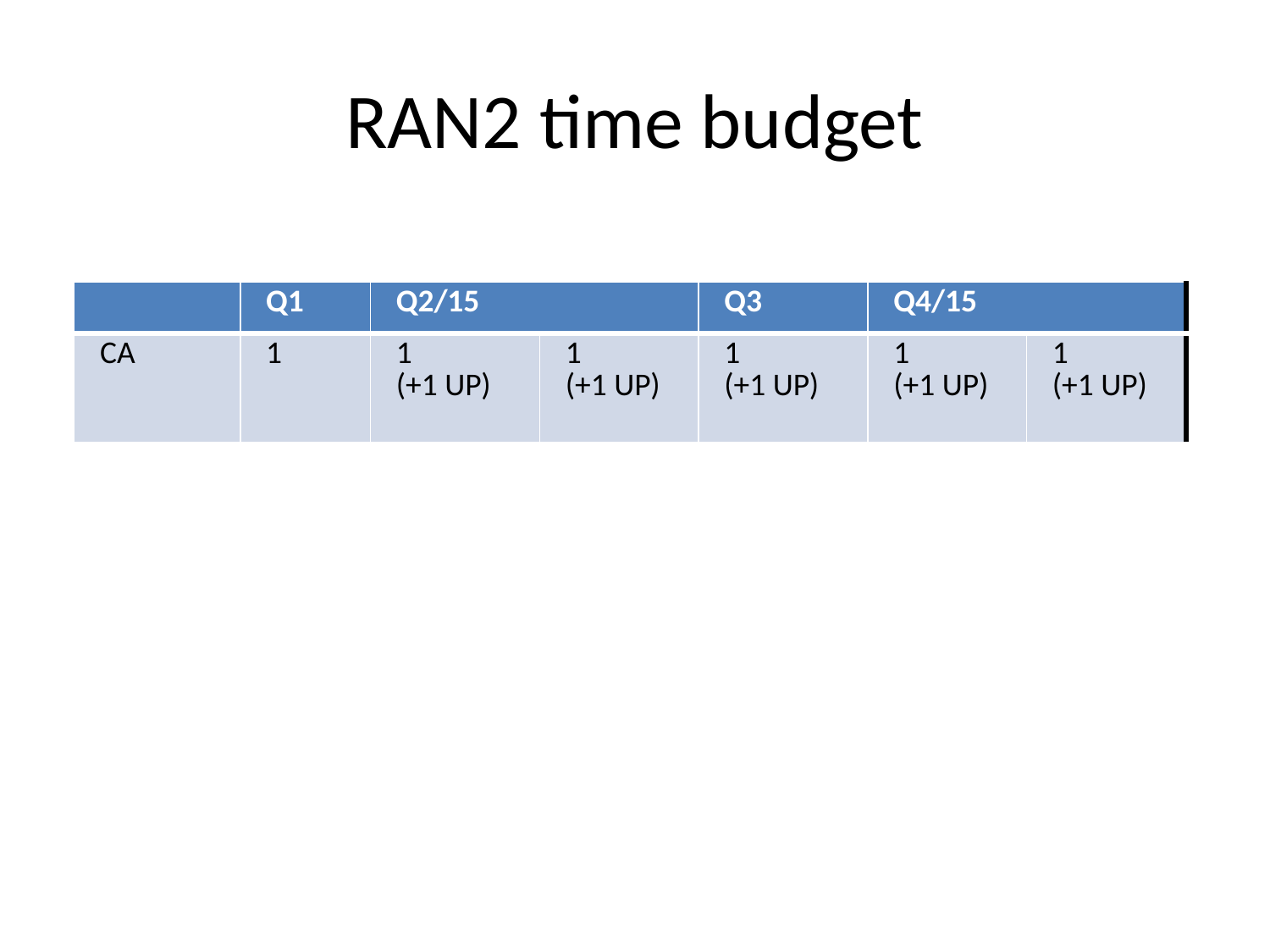

# RAN2 time budget
|  | Q1 | Q2/15 |  | Q3 | Q4/15 |  |
| --- | --- | --- | --- | --- | --- | --- |
| CA | 1 | 1 (+1 UP) | 1 (+1 UP) | 1 (+1 UP) | 1 (+1 UP) | 1 (+1 UP) |